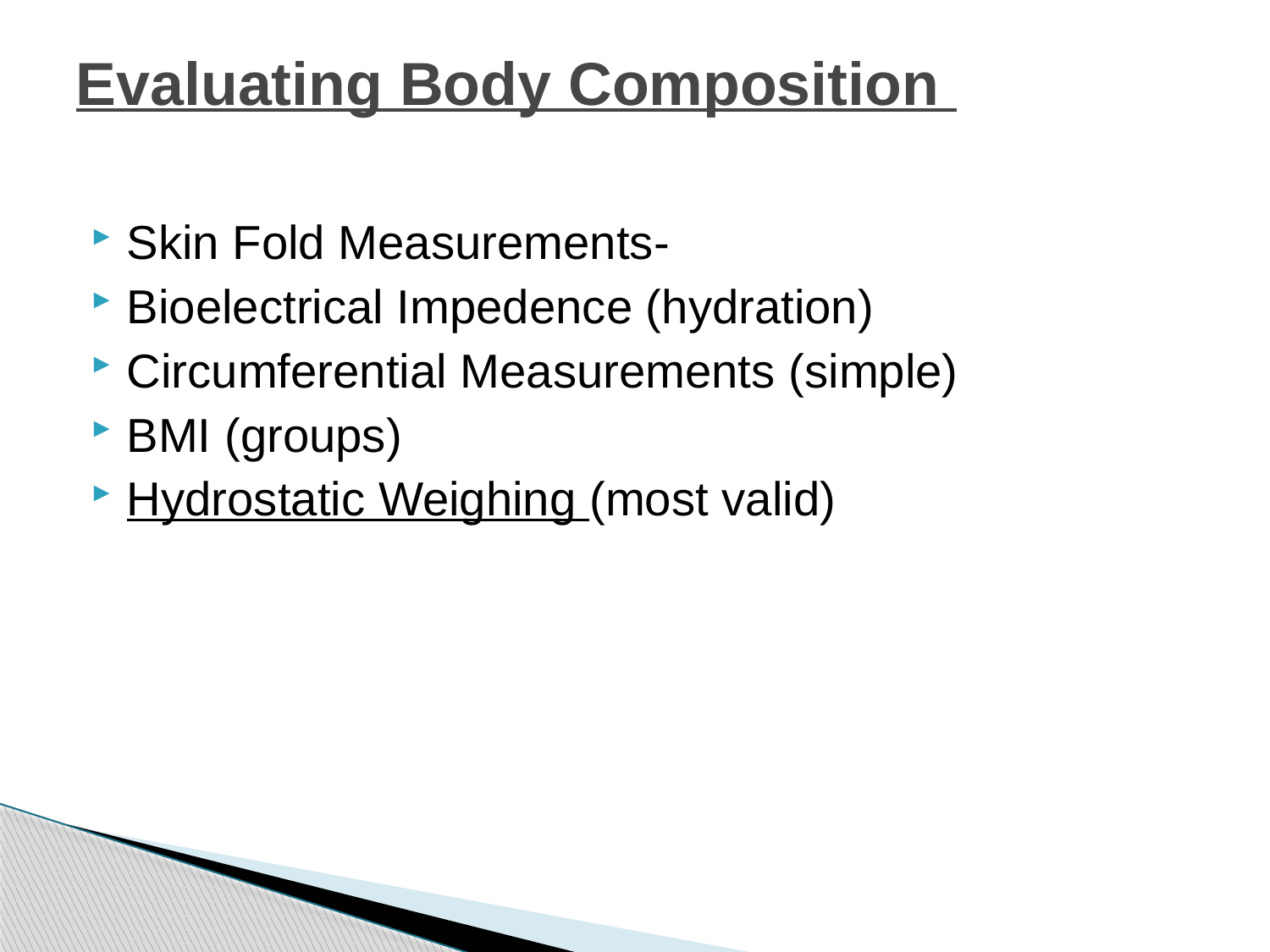

# Evaluating Body Composition
Skin Fold Measurements-
Bioelectrical Impedence (hydration)
Circumferential Measurements (simple)
BMI (groups)
Hydrostatic Weighing (most valid)